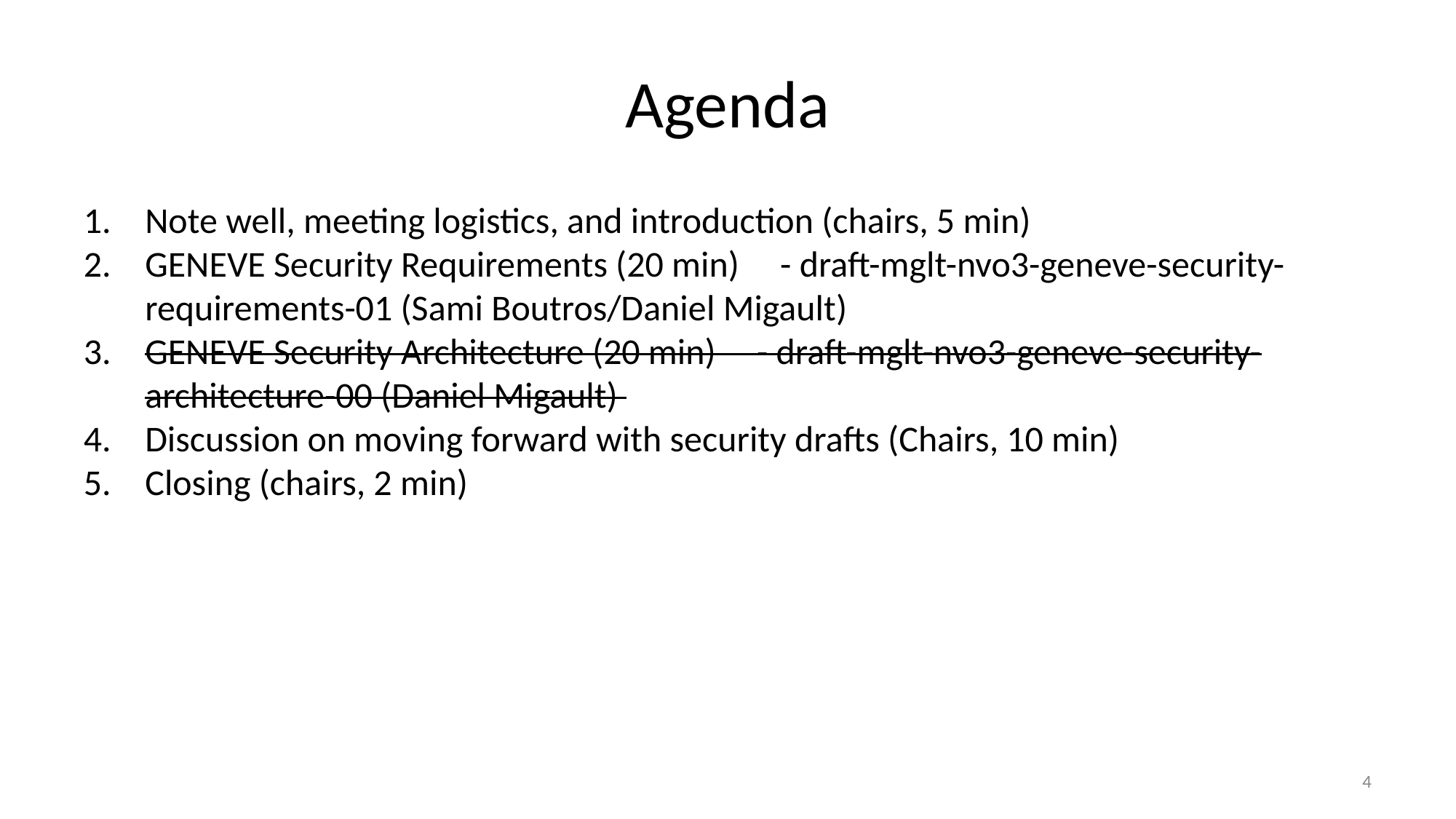

# Agenda
Note well, meeting logistics, and introduction (chairs, 5 min)
GENEVE Security Requirements (20 min)     - draft-mglt-nvo3-geneve-security-requirements-01 (Sami Boutros/Daniel Migault)
GENEVE Security Architecture (20 min)     - draft-mglt-nvo3-geneve-security-architecture-00 (Daniel Migault)
Discussion on moving forward with security drafts (Chairs, 10 min)
Closing (chairs, 2 min)
4